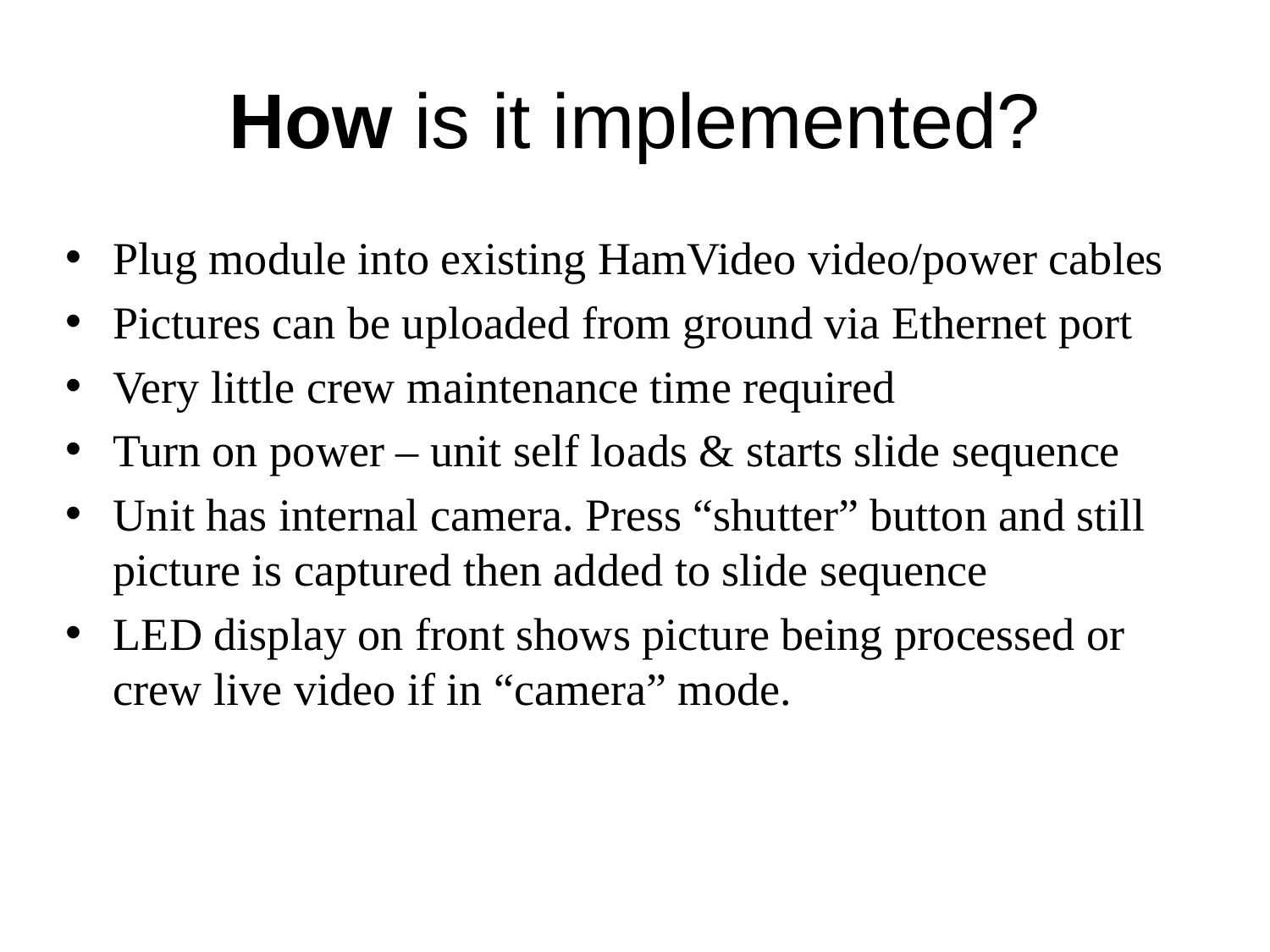

# How is it implemented?
Plug module into existing HamVideo video/power cables
Pictures can be uploaded from ground via Ethernet port
Very little crew maintenance time required
Turn on power – unit self loads & starts slide sequence
Unit has internal camera. Press “shutter” button and still picture is captured then added to slide sequence
LED display on front shows picture being processed or crew live video if in “camera” mode.